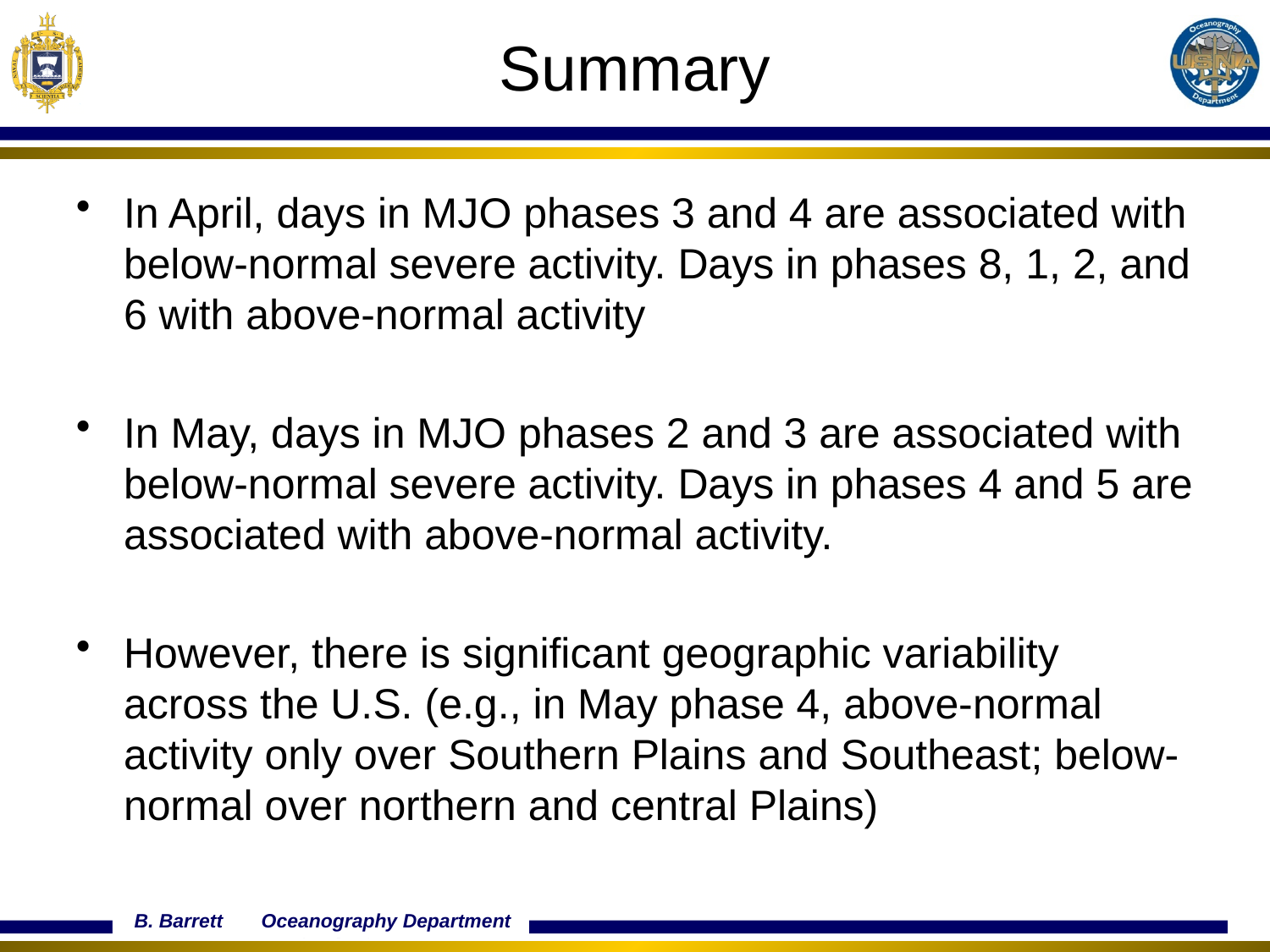

# Summary
In April, days in MJO phases 3 and 4 are associated with below-normal severe activity. Days in phases 8, 1, 2, and 6 with above-normal activity

In May, days in MJO phases 2 and 3 are associated with below-normal severe activity. Days in phases 4 and 5 are associated with above-normal activity.

However, there is significant geographic variability across the U.S. (e.g., in May phase 4, above-normal activity only over Southern Plains and Southeast; below-normal over northern and central Plains)